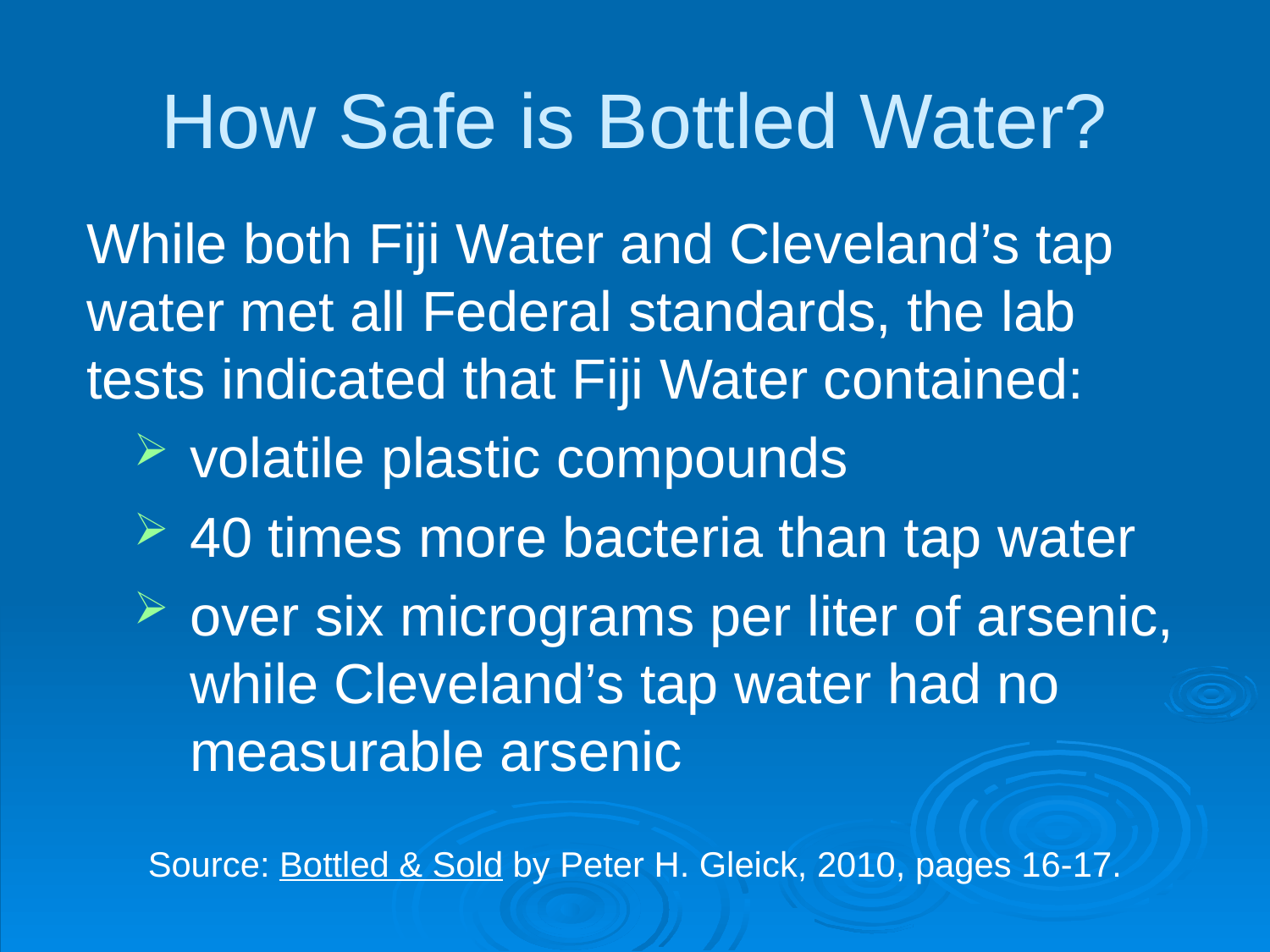

# How Safe is Bottled Water?
While both Fiji Water and Cleveland’s tap water met all Federal standards, the lab tests indicated that Fiji Water contained:
volatile plastic compounds
40 times more bacteria than tap water
over six micrograms per liter of arsenic, while Cleveland’s tap water had no measurable arsenic
Source: Bottled & Sold by Peter H. Gleick, 2010, pages 16-17.